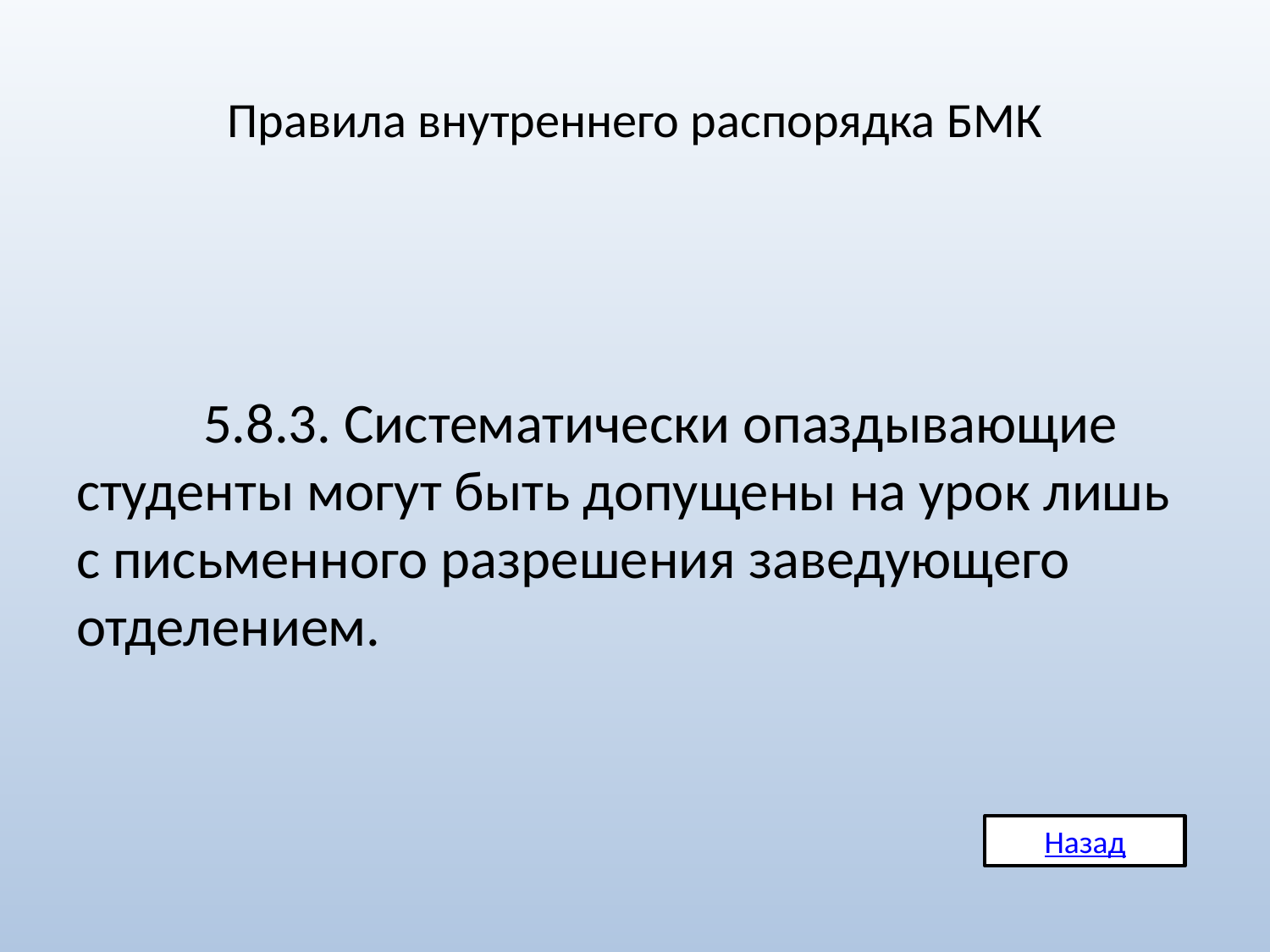

# Правила внутреннего распорядка БМК

	5.8.3. Систематически опаздывающие студенты могут быть допущены на урок лишь с письменного разрешения заведующего отделением.
Назад